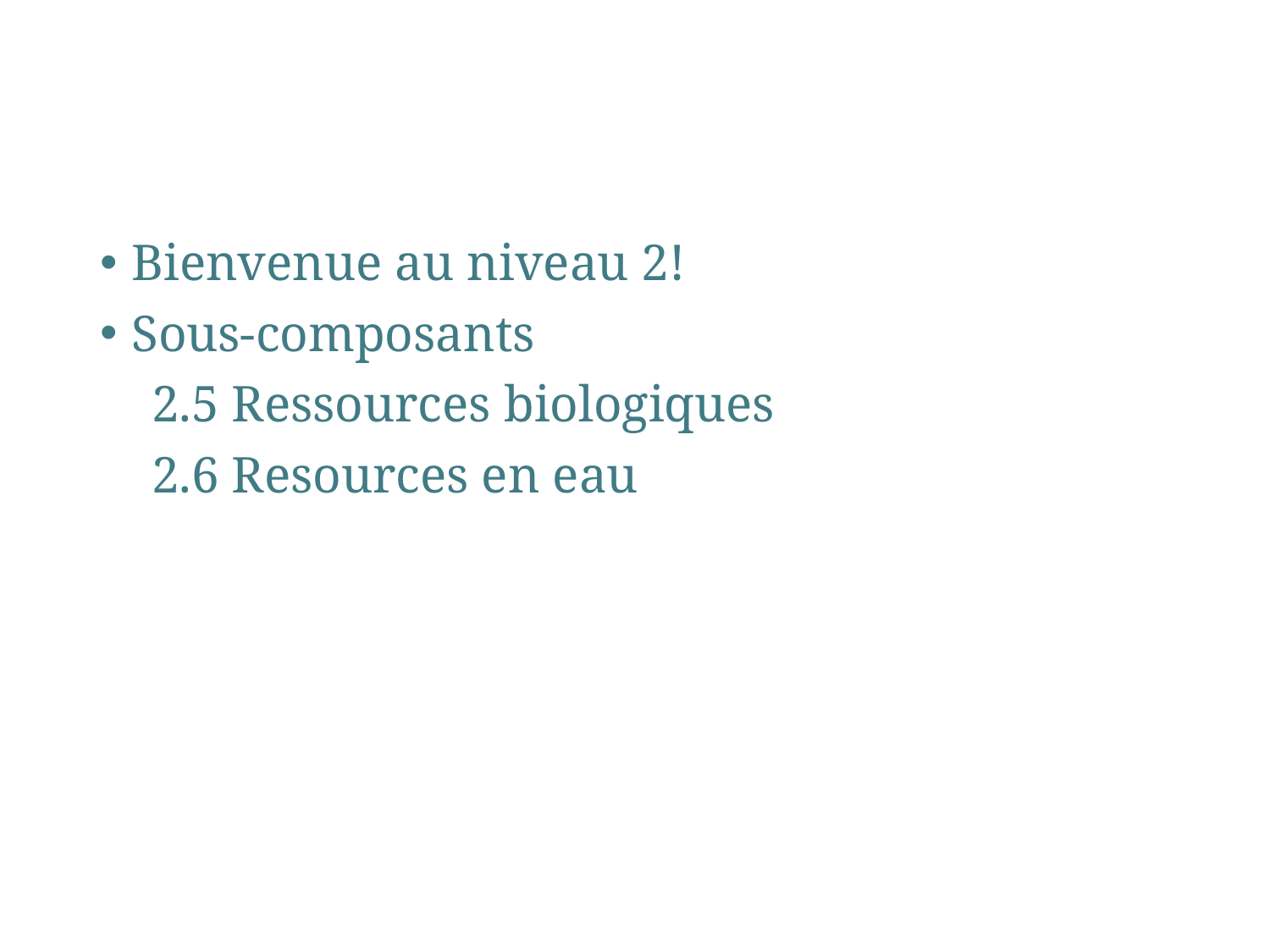

Bienvenue au niveau 2!
Sous-composants
    2.5 Ressources biologiques
    2.6 Resources en eau
14
FDES Chapter 3 - Component 2